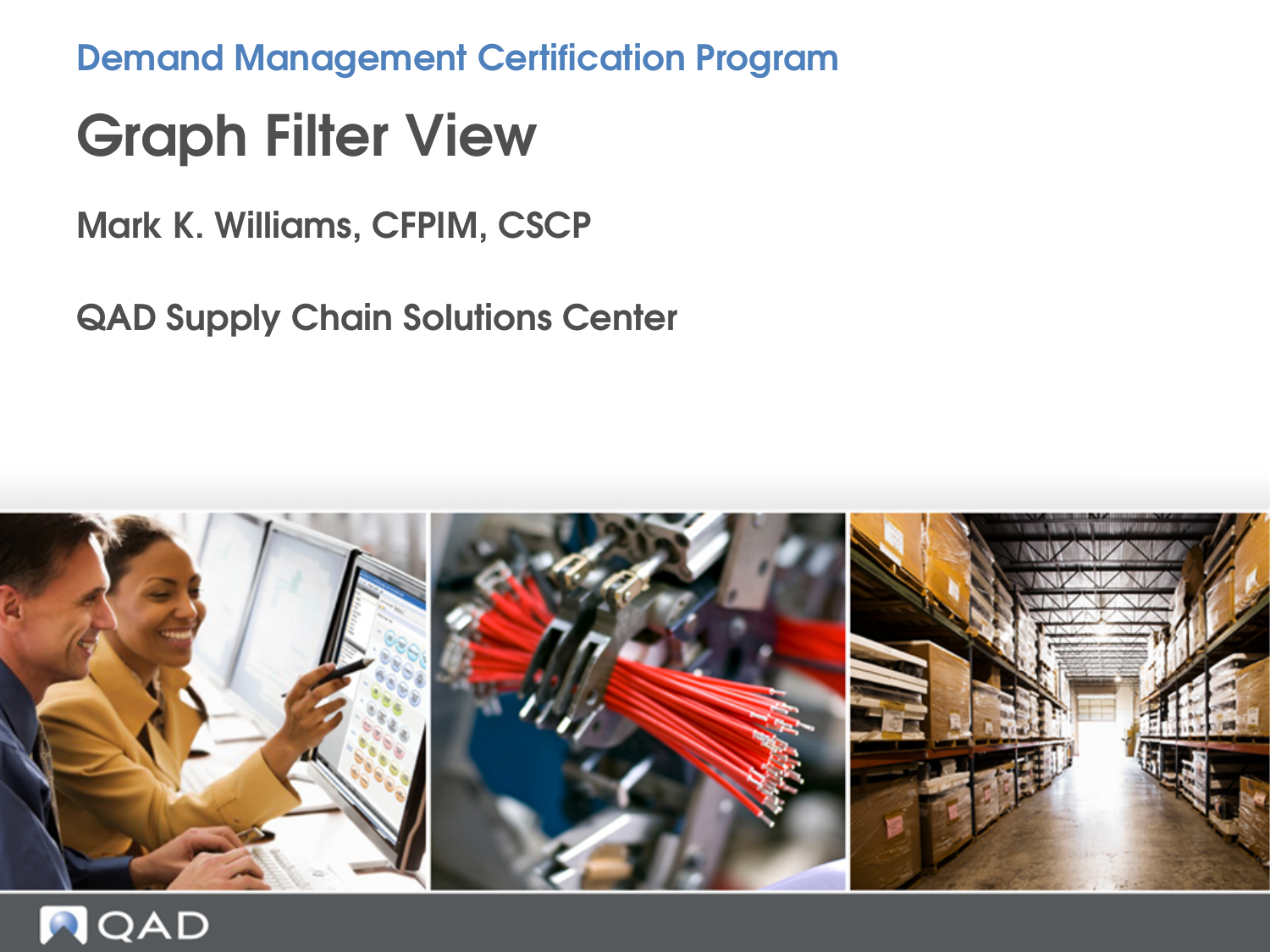

Demand Management Certification Program
# Graph Filter View

Mark K. Williams, CFPIM, CSCP
QAD Supply Chain Solutions Center